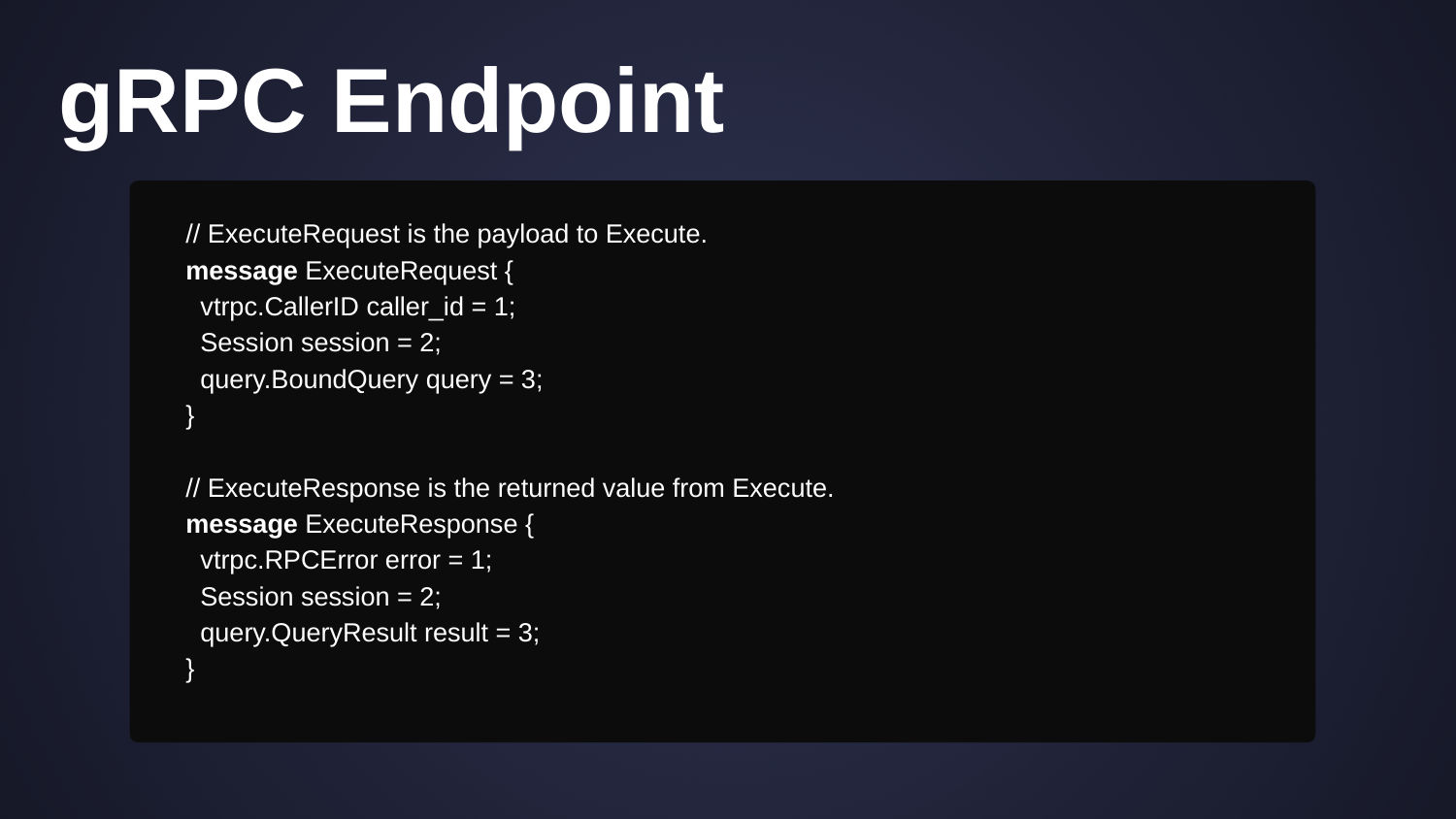

gRPC Endpoint

// ExecuteRequest is the payload to Execute.
message ExecuteRequest {
  vtrpc.CallerID caller_id = 1;
  Session session = 2;
  query.BoundQuery query = 3;
}

// ExecuteResponse is the returned value from Execute.
message ExecuteResponse {
  vtrpc.RPCError error = 1;
  Session session = 2;
  query.QueryResult result = 3;
}